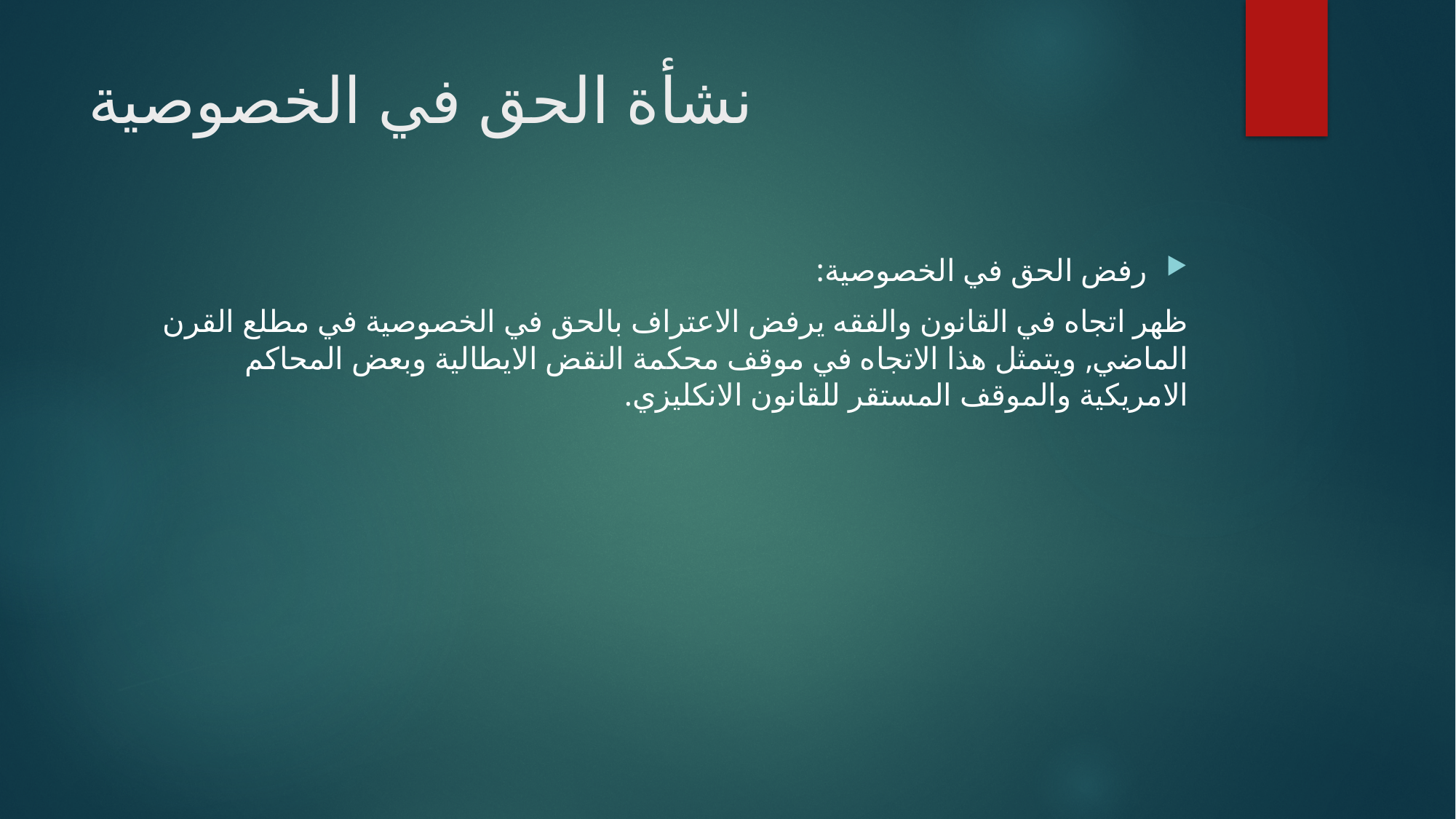

# نشأة الحق في الخصوصية
رفض الحق في الخصوصية:
ظهر اتجاه في القانون والفقه يرفض الاعتراف بالحق في الخصوصية في مطلع القرن الماضي, ويتمثل هذا الاتجاه في موقف محكمة النقض الايطالية وبعض المحاكم الامريكية والموقف المستقر للقانون الانكليزي.